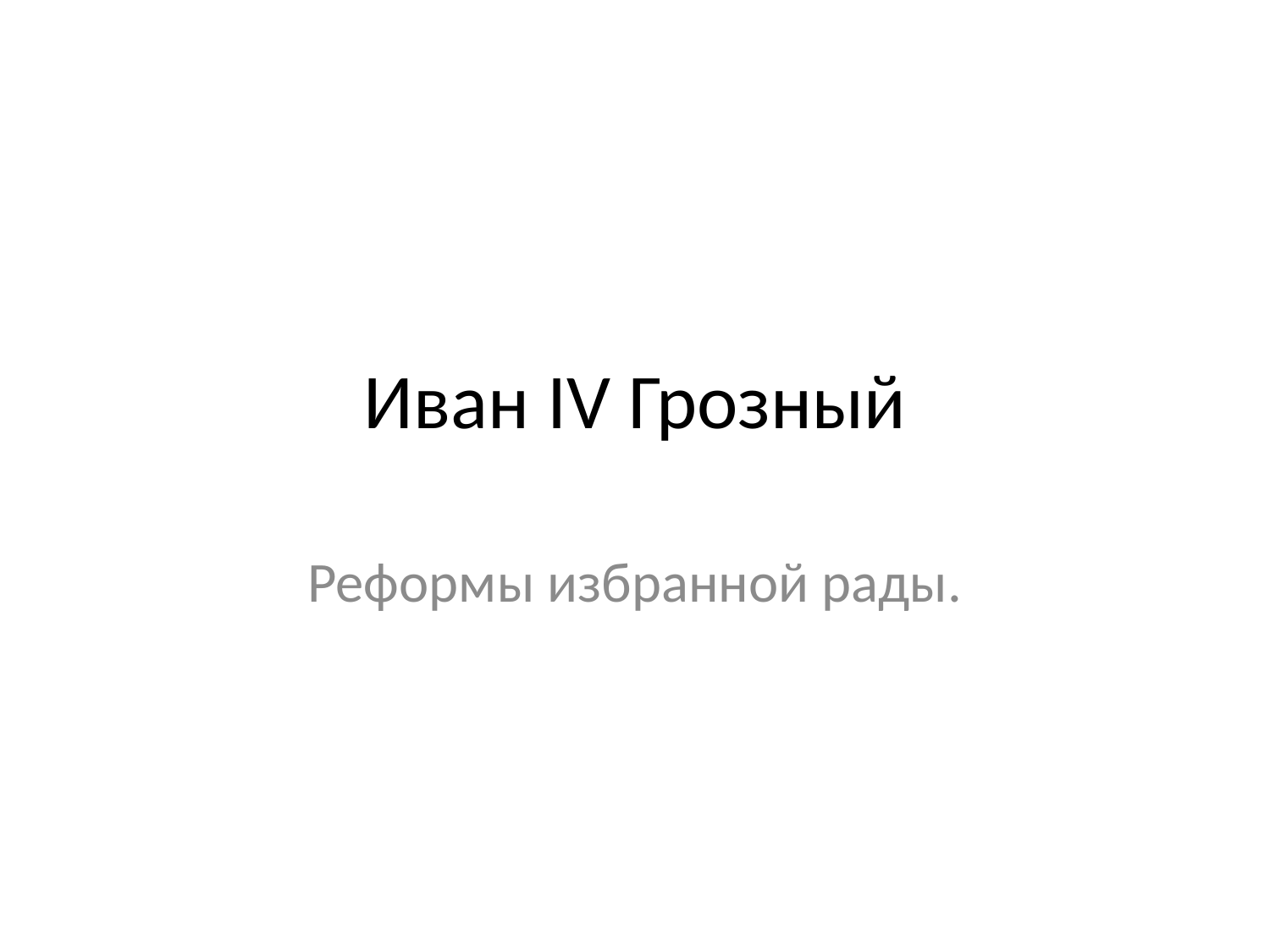

# Иван IV Грозный
Реформы избранной рады.